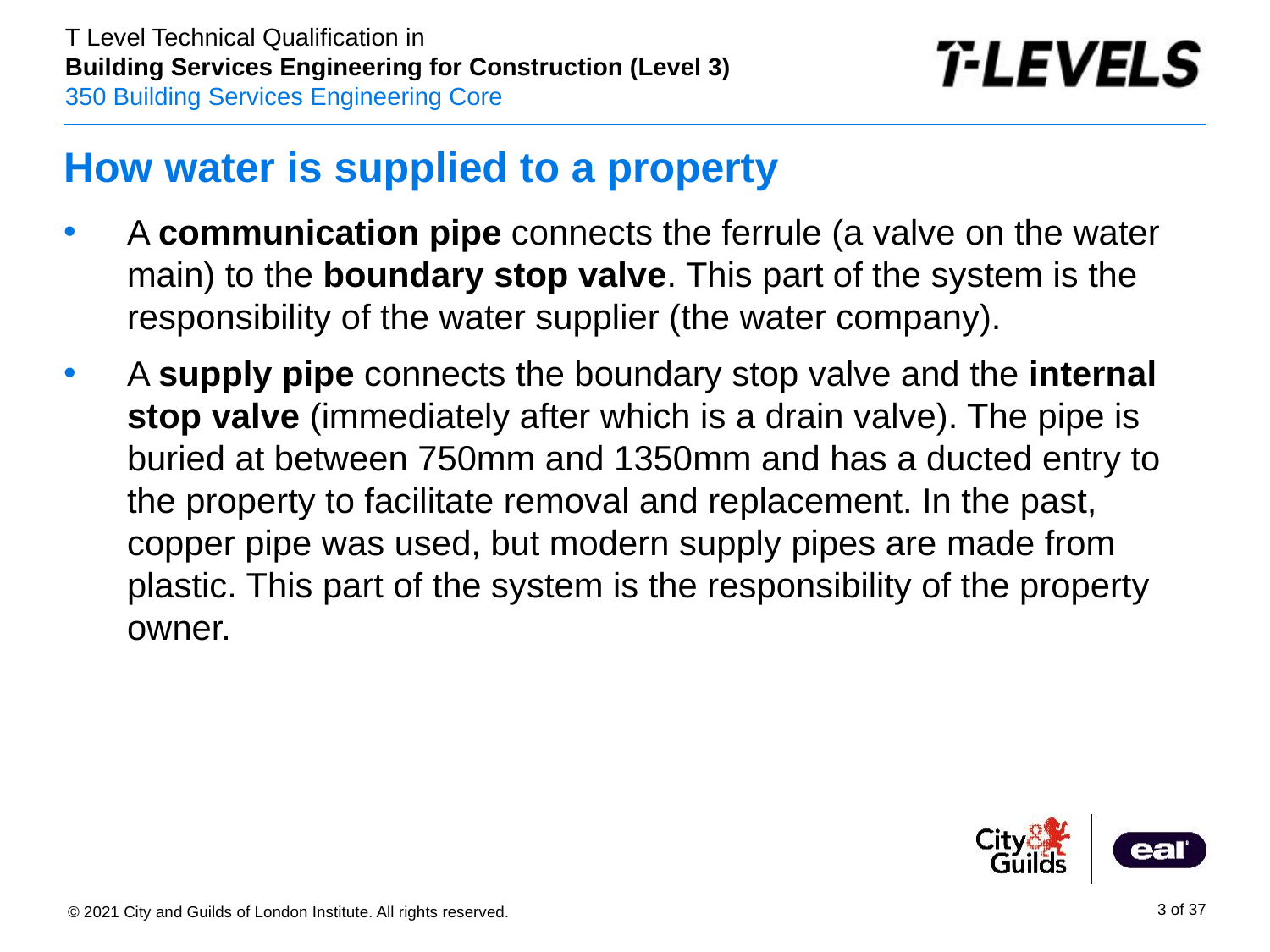

# How water is supplied to a property
A communication pipe connects the ferrule (a valve on the water main) to the boundary stop valve. This part of the system is the responsibility of the water supplier (the water company).
A supply pipe connects the boundary stop valve and the internal stop valve (immediately after which is a drain valve). The pipe is buried at between 750mm and 1350mm and has a ducted entry to the property to facilitate removal and replacement. In the past, copper pipe was used, but modern supply pipes are made from plastic. This part of the system is the responsibility of the property owner.